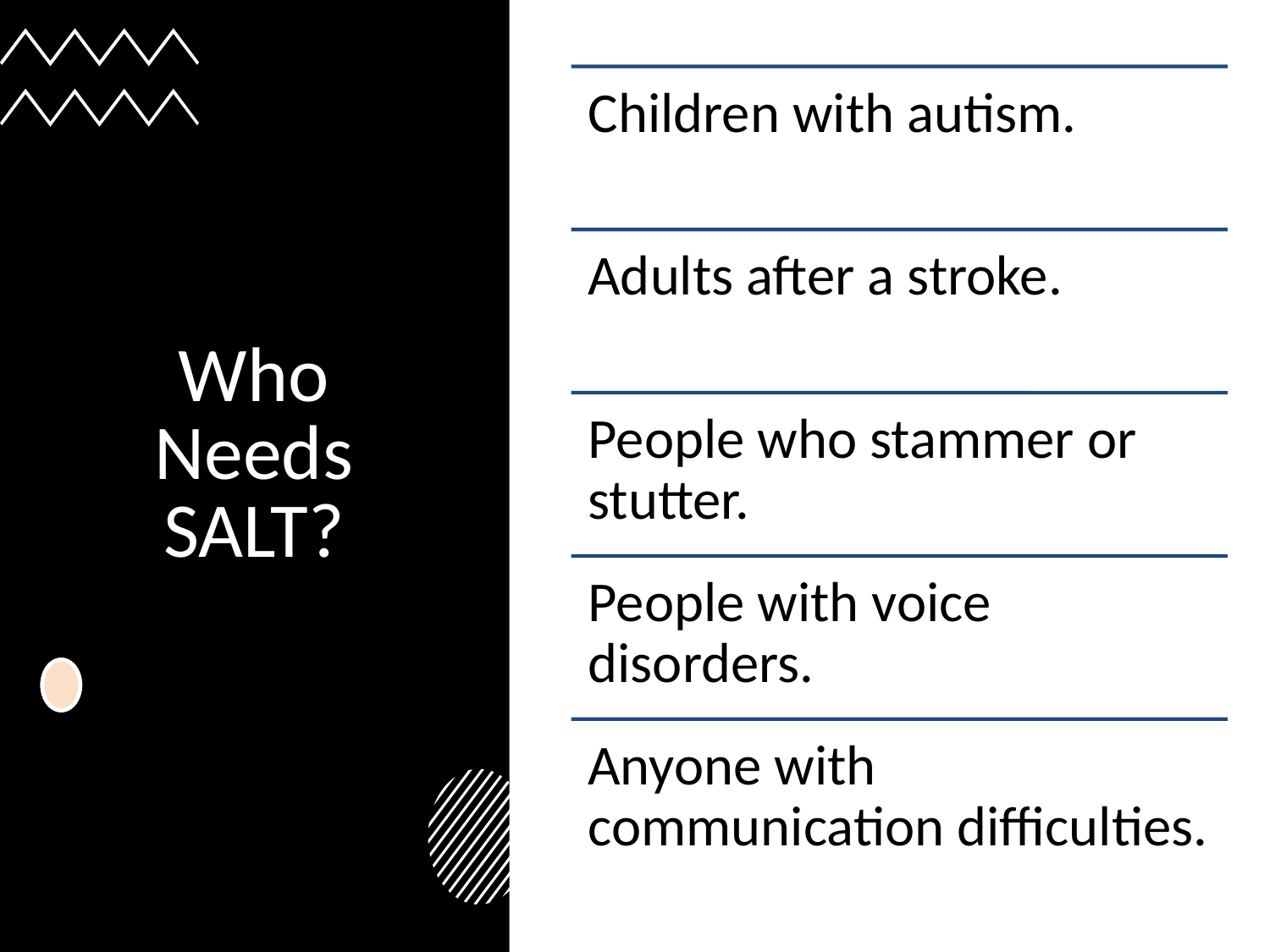

Children with autism.
Adults after a stroke.
People who stammer or stutter.
People with voice disorders.
Anyone with communication difficulties.
# Who Needs SALT?